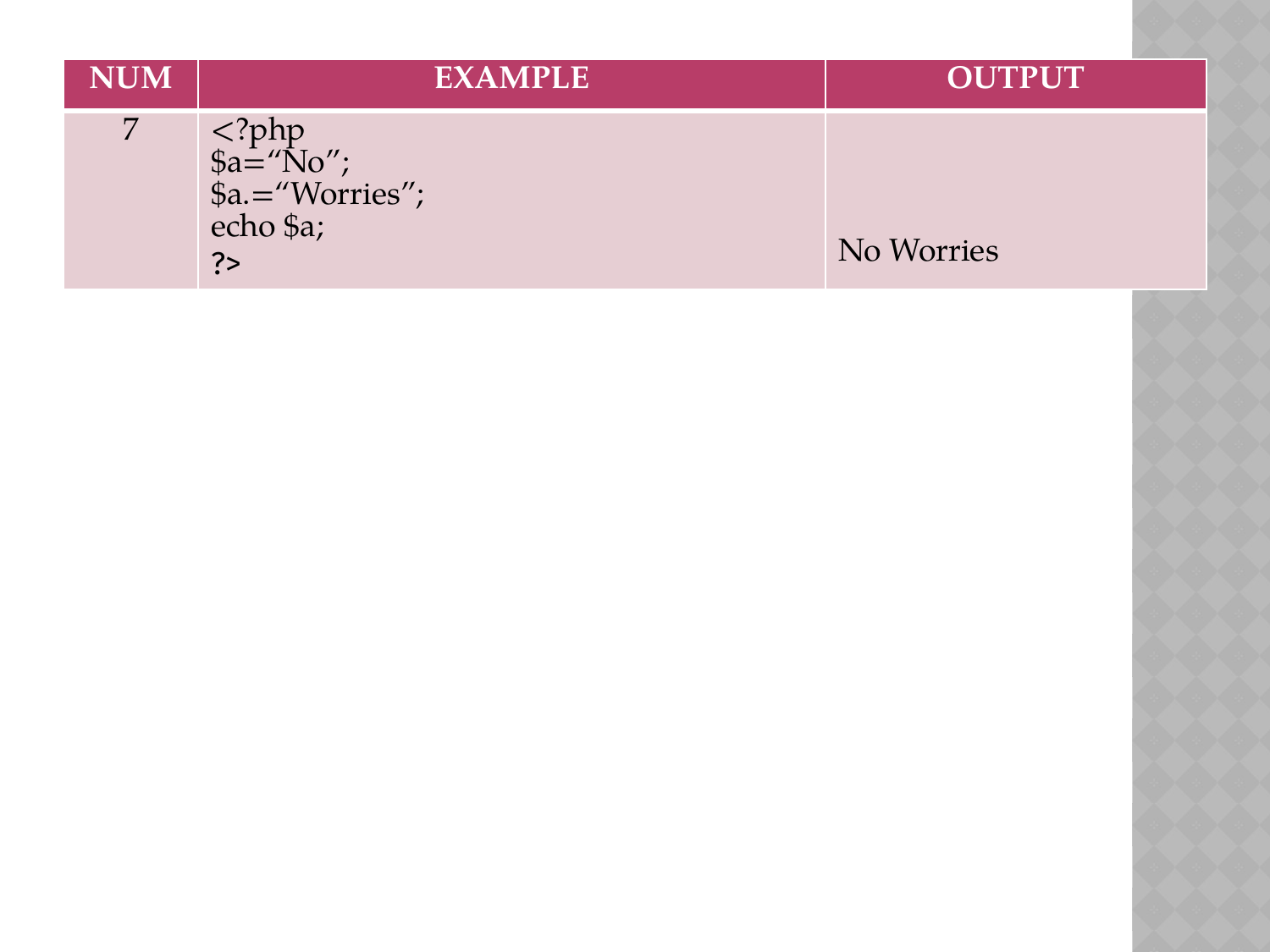

| NUM | EXAMPLE | OUTPUT |
| --- | --- | --- |
| 7 | <?php $a=“No”; $a.=“Worries”; echo $a; ?> | No Worries |